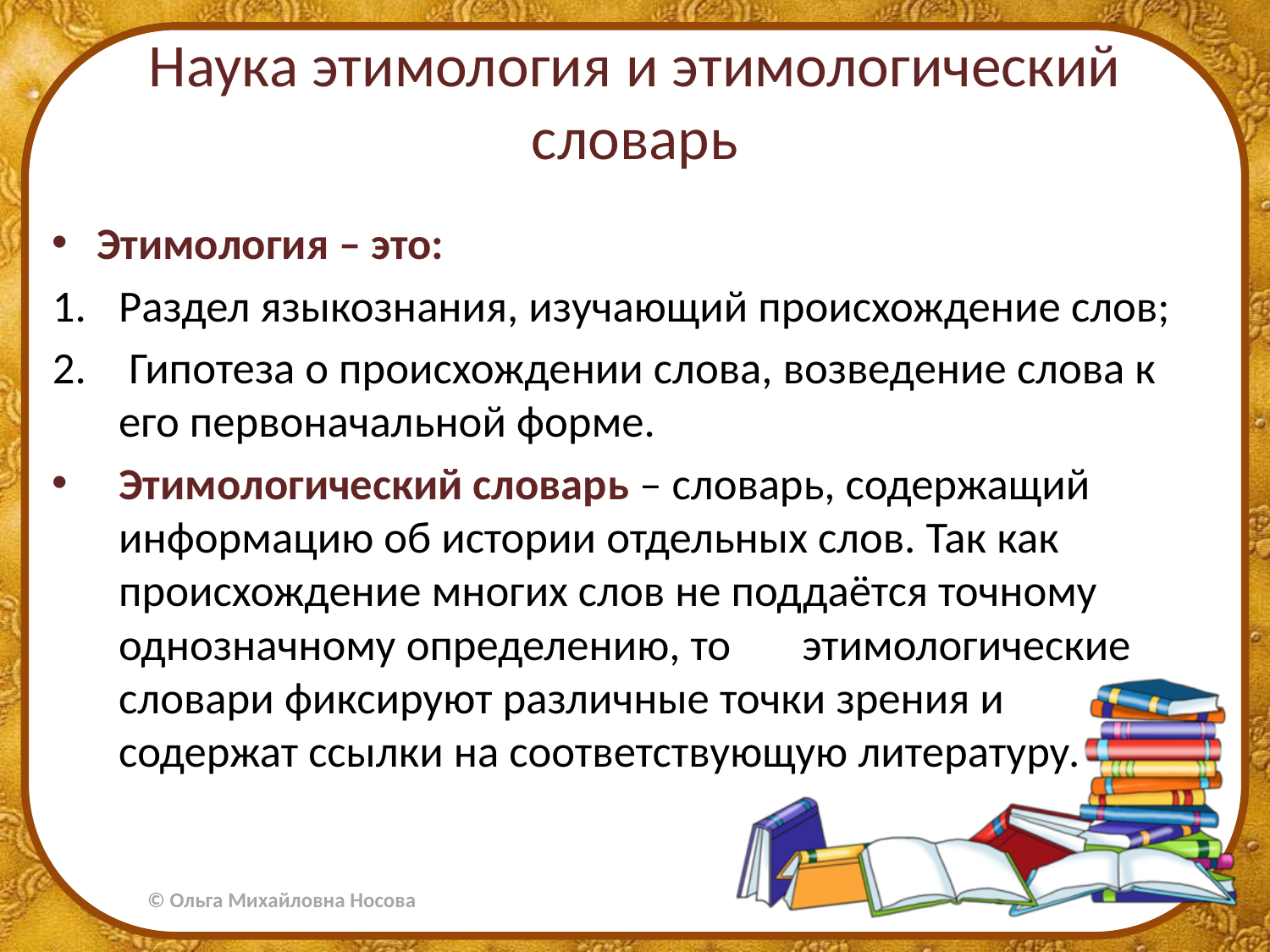

# Наука этимология и этимологический словарь
Этимология – это:
Раздел языкознания, изучающий происхождение слов;
 Гипотеза о происхождении слова, возведение слова к его первоначальной форме.
Этимологический словарь – словарь, содержащий информацию об истории отдельных слов. Так как происхождение многих слов не поддаётся точному однозначному определению, то       этимологические словари фиксируют различные точки зрения и содержат ссылки на соответствующую литературу.